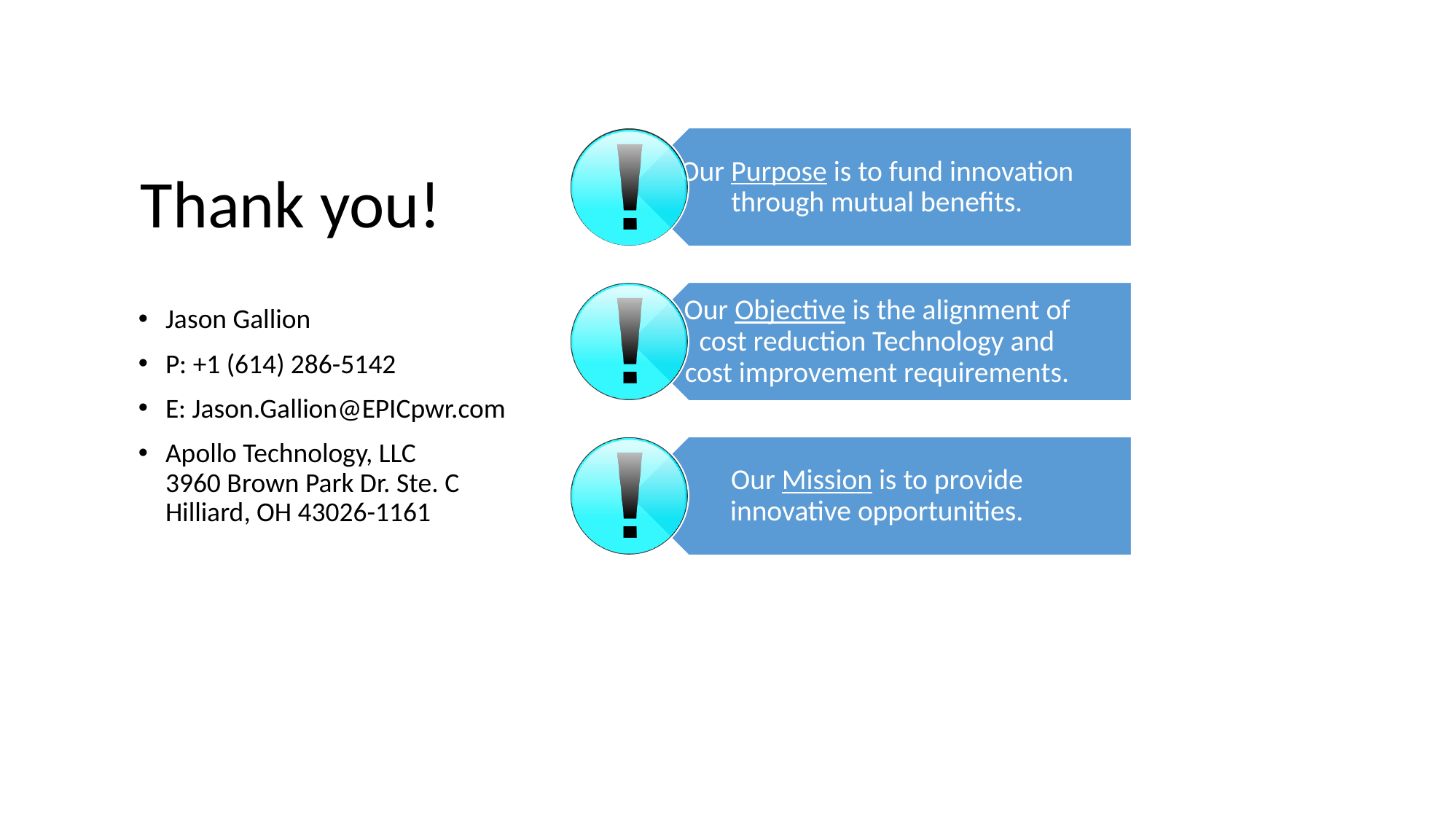

# Thank you!
Our Purpose is to fund innovation through mutual benefits.
Our Objective is the alignment of cost reduction Technology and cost improvement requirements.
Our Mission is to provide innovative opportunities.
Jason Gallion
P: +1 (614) 286-5142
E: Jason.Gallion@EPICpwr.com
Apollo Technology, LLC
3960 Brown Park Dr. Ste. C
Hilliard, OH 43026-1161